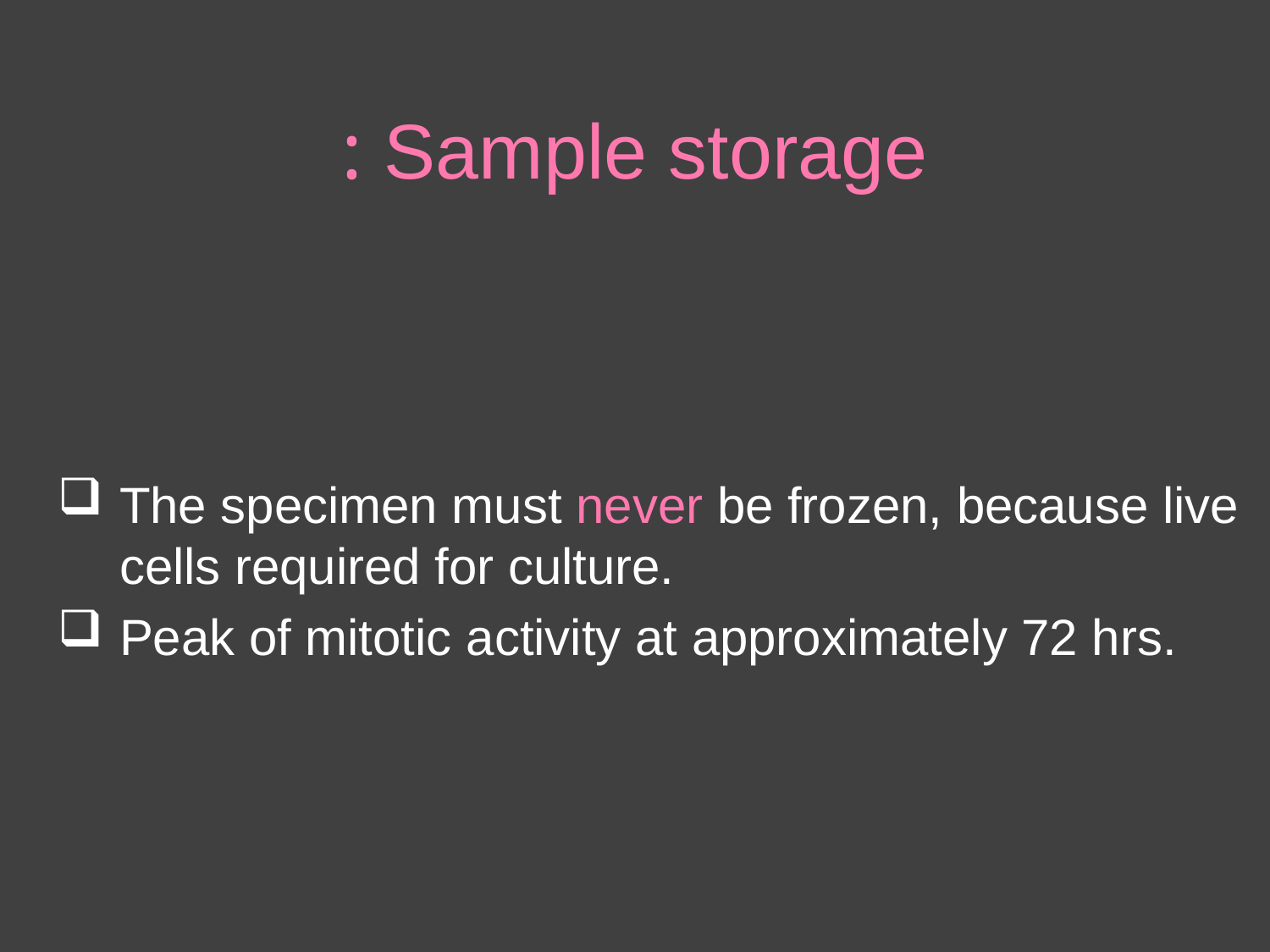

# Sample storage :
The specimen must never be frozen, because live cells required for culture.
Peak of mitotic activity at approximately 72 hrs.